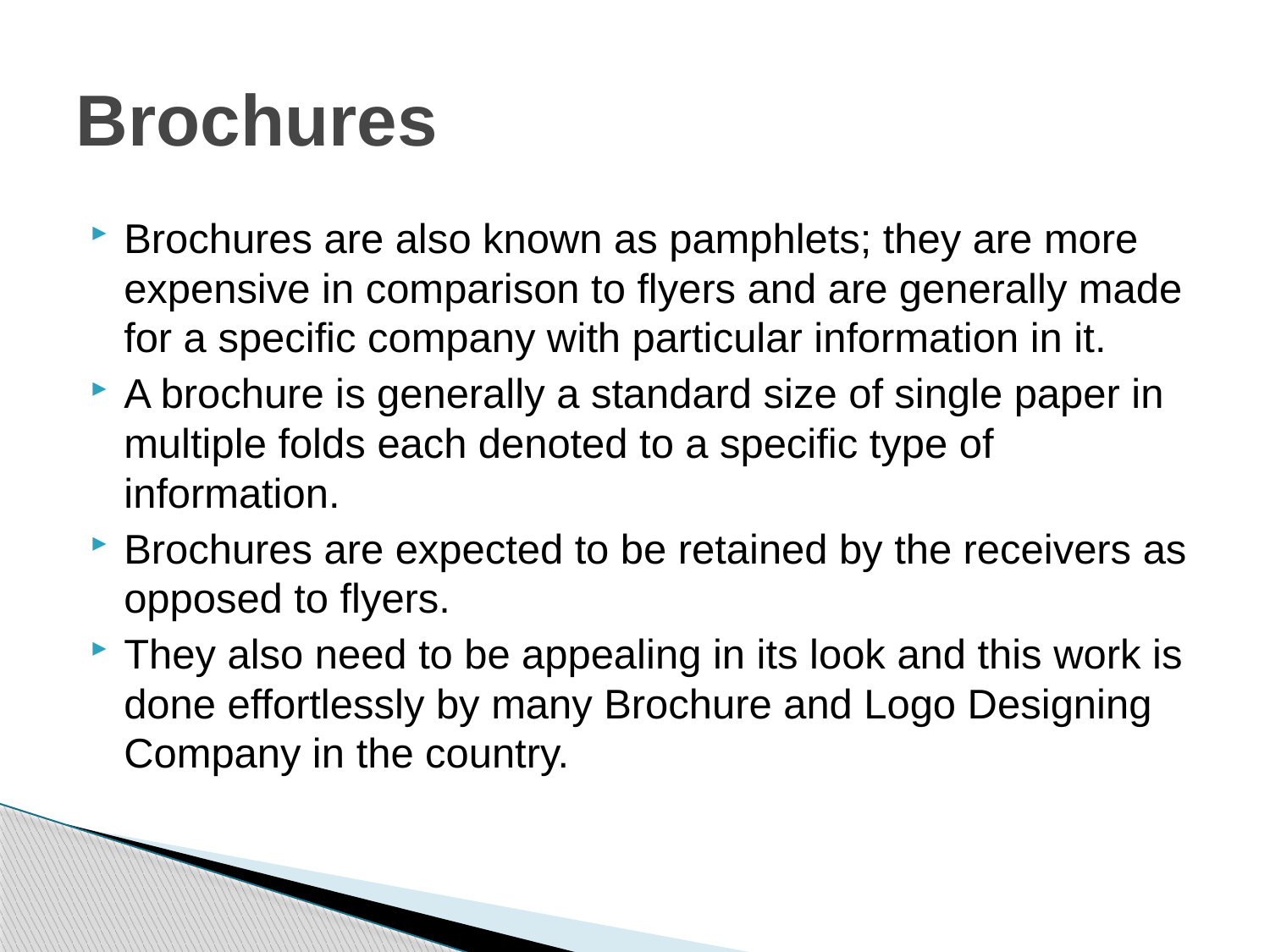

# Brochures
Brochures are also known as pamphlets; they are more expensive in comparison to flyers and are generally made for a specific company with particular information in it.
A brochure is generally a standard size of single paper in multiple folds each denoted to a specific type of information.
Brochures are expected to be retained by the receivers as opposed to flyers.
They also need to be appealing in its look and this work is done effortlessly by many Brochure and Logo Designing Company in the country.